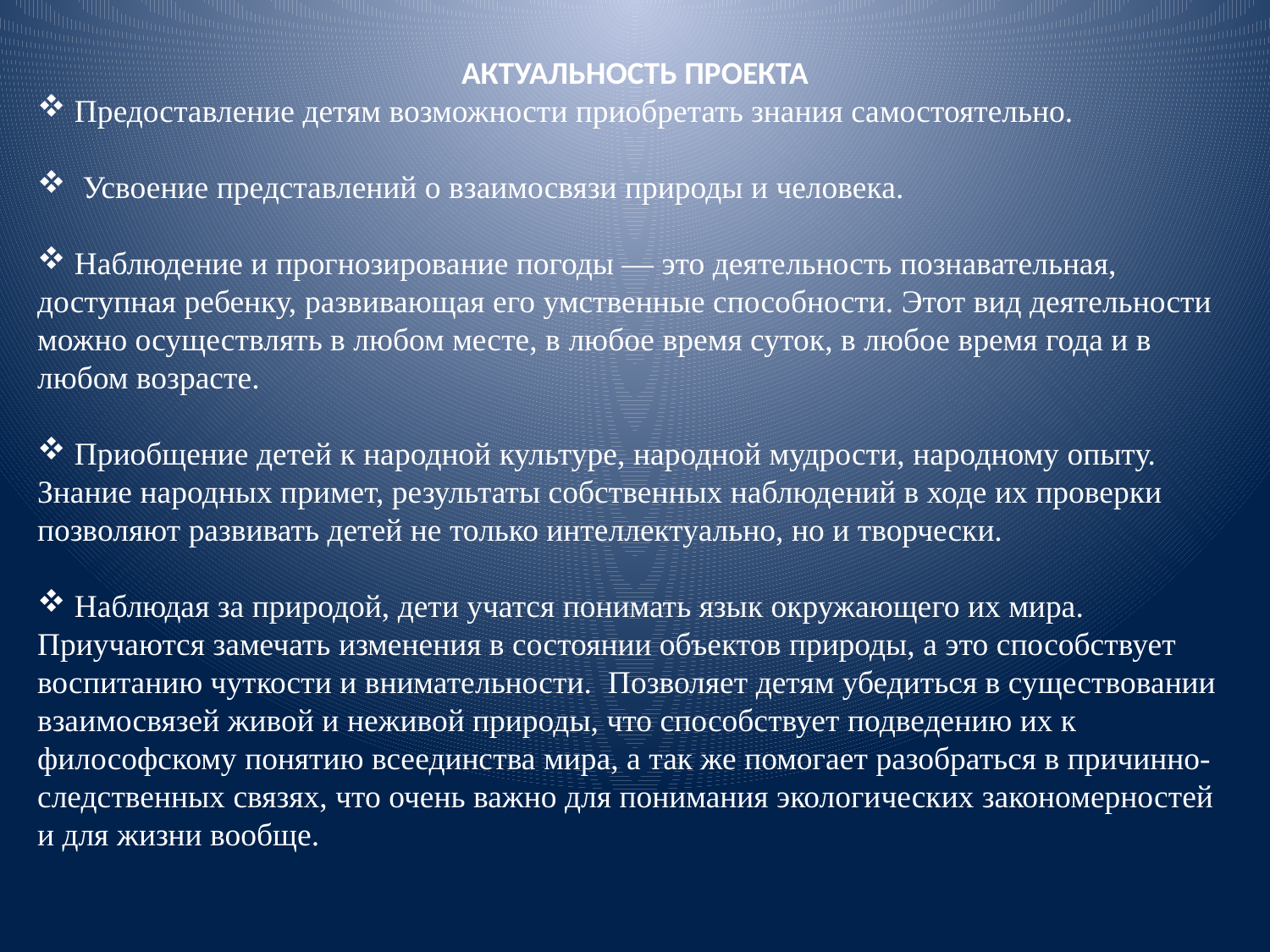

АКТУАЛЬНОСТЬ ПРОЕКТА
 Предоставление детям возможности приобретать знания самостоятельно.

  Усвоение представлений о взаимосвязи природы и человека.

 Наблюдение и прогнозирование погоды — это деятельность познавательная, доступная ребенку, развивающая его умственные способности. Этот вид деятельности можно осуществлять в любом месте, в любое время суток, в любое время года и в любом возрасте.

 Приобщение детей к народной культуре, народной мудрости, народному опыту.  Знание народных примет, результаты собственных наблюдений в ходе их проверки позволяют развивать детей не только интеллектуально, но и творчески.

 Наблюдая за природой, дети учатся понимать язык окружающего их мира. Приучаются замечать изменения в состоянии объектов природы, а это способствует воспитанию чуткости и внимательности.  Позволяет детям убедиться в существовании взаимосвязей живой и неживой природы, что способствует подведению их к философскому понятию всеединства мира, а так же помогает разобраться в причинно-следственных связях, что очень важно для понимания экологических закономерностей и для жизни вообще.